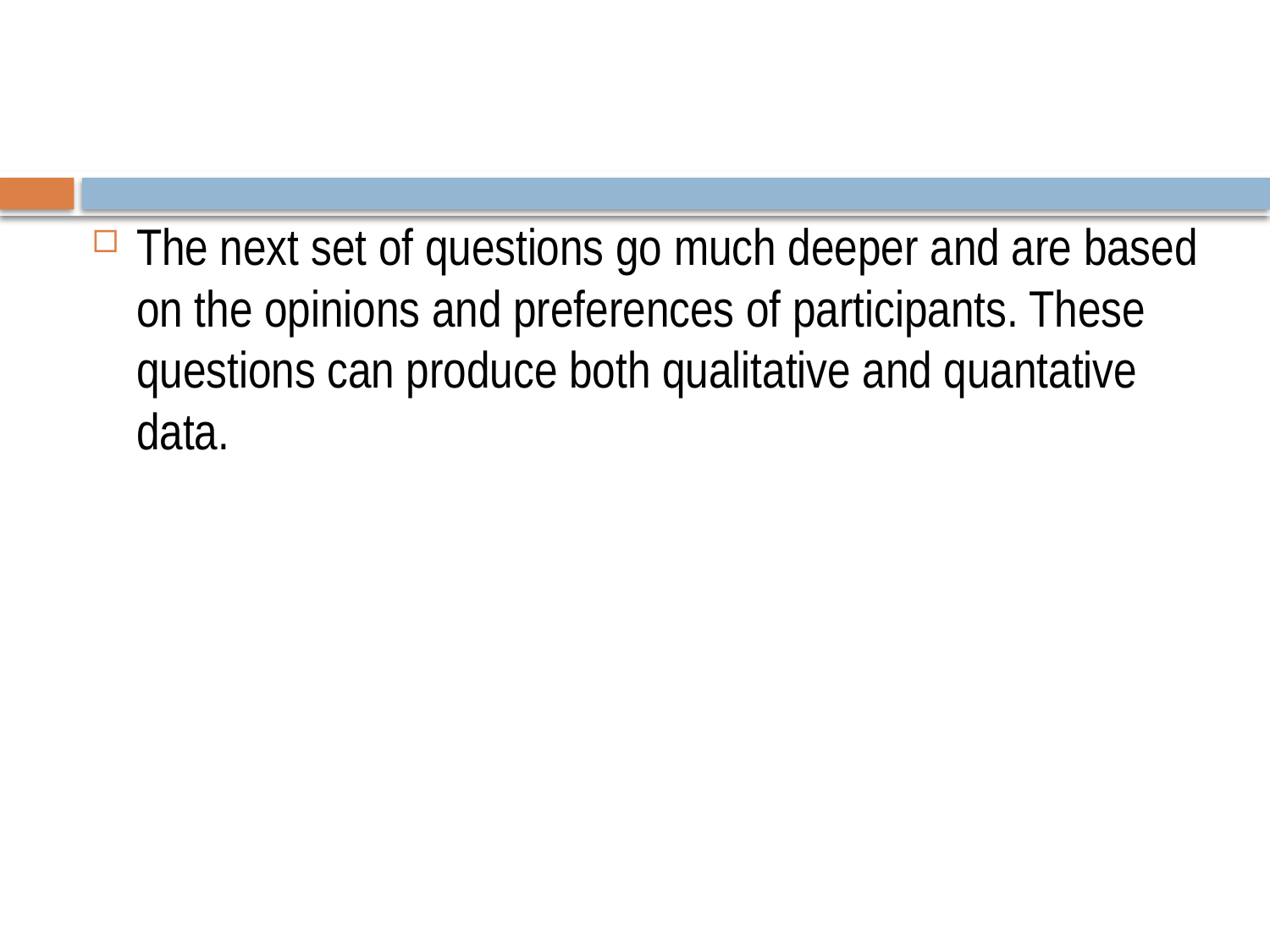

The next set of questions go much deeper and are based on the opinions and preferences of participants. These questions can produce both qualitative and quantative data.